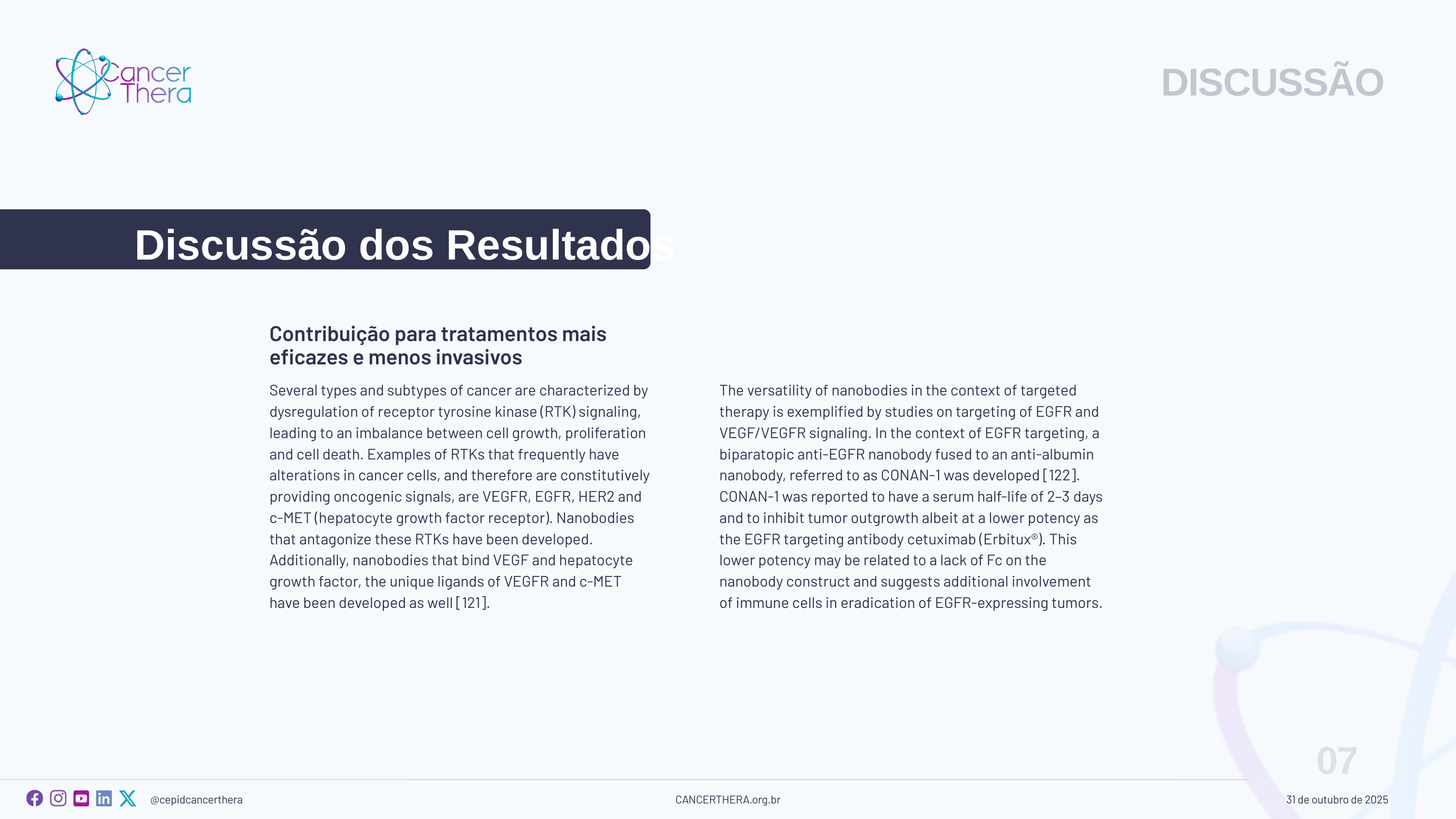

DISCUSSÃO
Discussão dos Resultados

Contribuição para tratamentos mais eficazes e menos invasivos
Several types and subtypes of cancer are characterized by dysregulation of receptor tyrosine kinase (RTK) signaling, leading to an imbalance between cell growth, proliferation and cell death. Examples of RTKs that frequently have alterations in cancer cells, and therefore are constitutively providing oncogenic signals, are VEGFR, EGFR, HER2 and c-MET (hepatocyte growth factor receptor). Nanobodies that antagonize these RTKs have been developed. Additionally, nanobodies that bind VEGF and hepatocyte growth factor, the unique ligands of VEGFR and c-MET have been developed as well [121].
The versatility of nanobodies in the context of targeted therapy is exemplified by studies on targeting of EGFR and VEGF/VEGFR signaling. In the context of EGFR targeting, a biparatopic anti-EGFR nanobody fused to an anti-albumin nanobody, referred to as CONAN-1 was developed [122]. CONAN-1 was reported to have a serum half-life of 2–3 days and to inhibit tumor outgrowth albeit at a lower potency as the EGFR targeting antibody cetuximab (Erbitux®). This lower potency may be related to a lack of Fc on the nanobody construct and suggests additional involvement of immune cells in eradication of EGFR-expressing tumors.

07

@cepidcancerthera
CANCERTHERA.org.br
31 de outubro de 2025